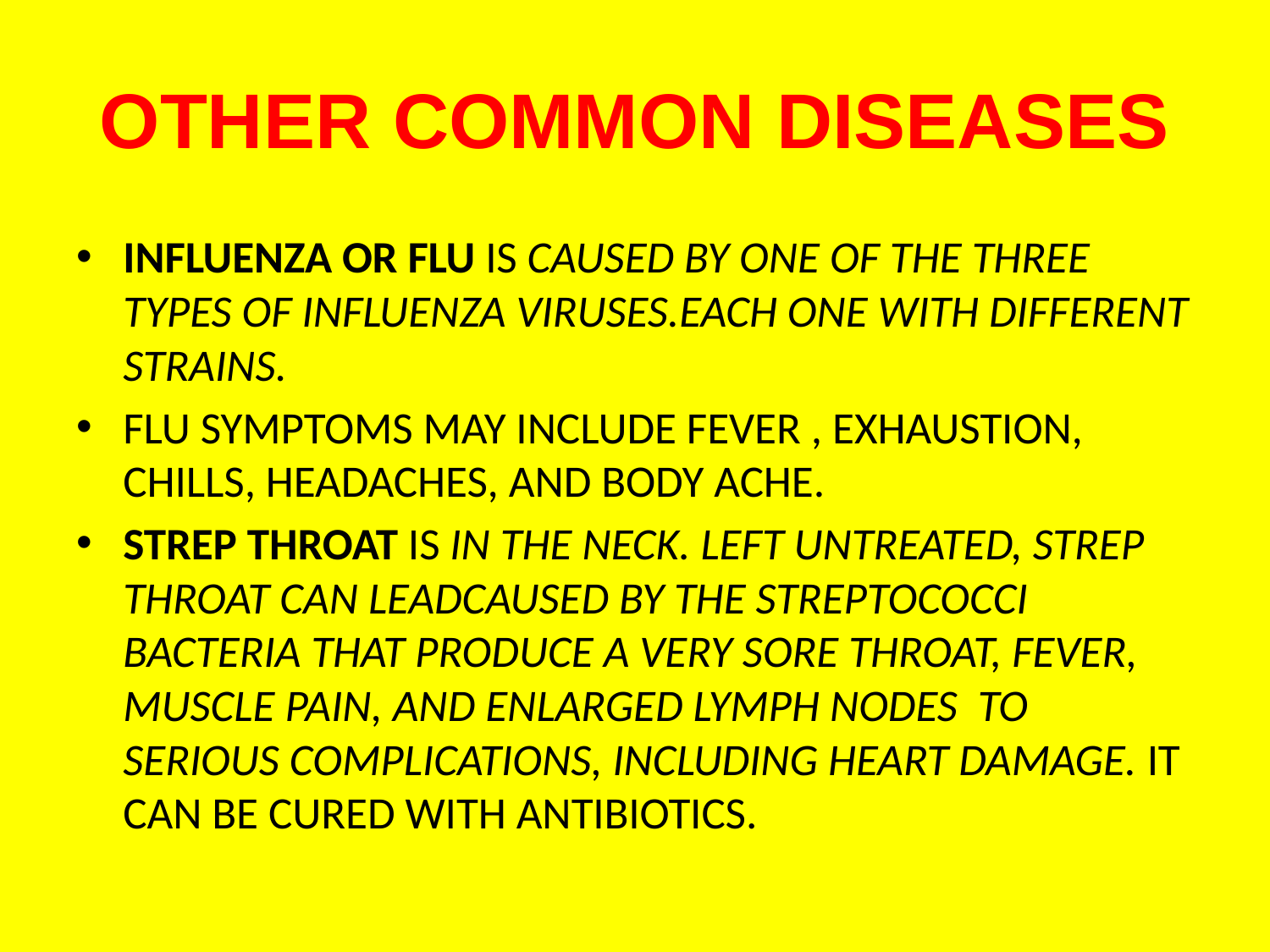

# OTHER COMMON DISEASES
INFLUENZA OR FLU IS CAUSED BY ONE OF THE THREE TYPES OF INFLUENZA VIRUSES.EACH ONE WITH DIFFERENT STRAINS.
FLU SYMPTOMS MAY INCLUDE FEVER , EXHAUSTION, CHILLS, HEADACHES, AND BODY ACHE.
STREP THROAT IS IN THE NECK. LEFT UNTREATED, STREP THROAT CAN LEADCAUSED BY THE STREPTOCOCCI BACTERIA THAT PRODUCE A VERY SORE THROAT, FEVER, MUSCLE PAIN, AND ENLARGED LYMPH NODES  TO SERIOUS COMPLICATIONS, INCLUDING HEART DAMAGE. IT CAN BE CURED WITH ANTIBIOTICS.